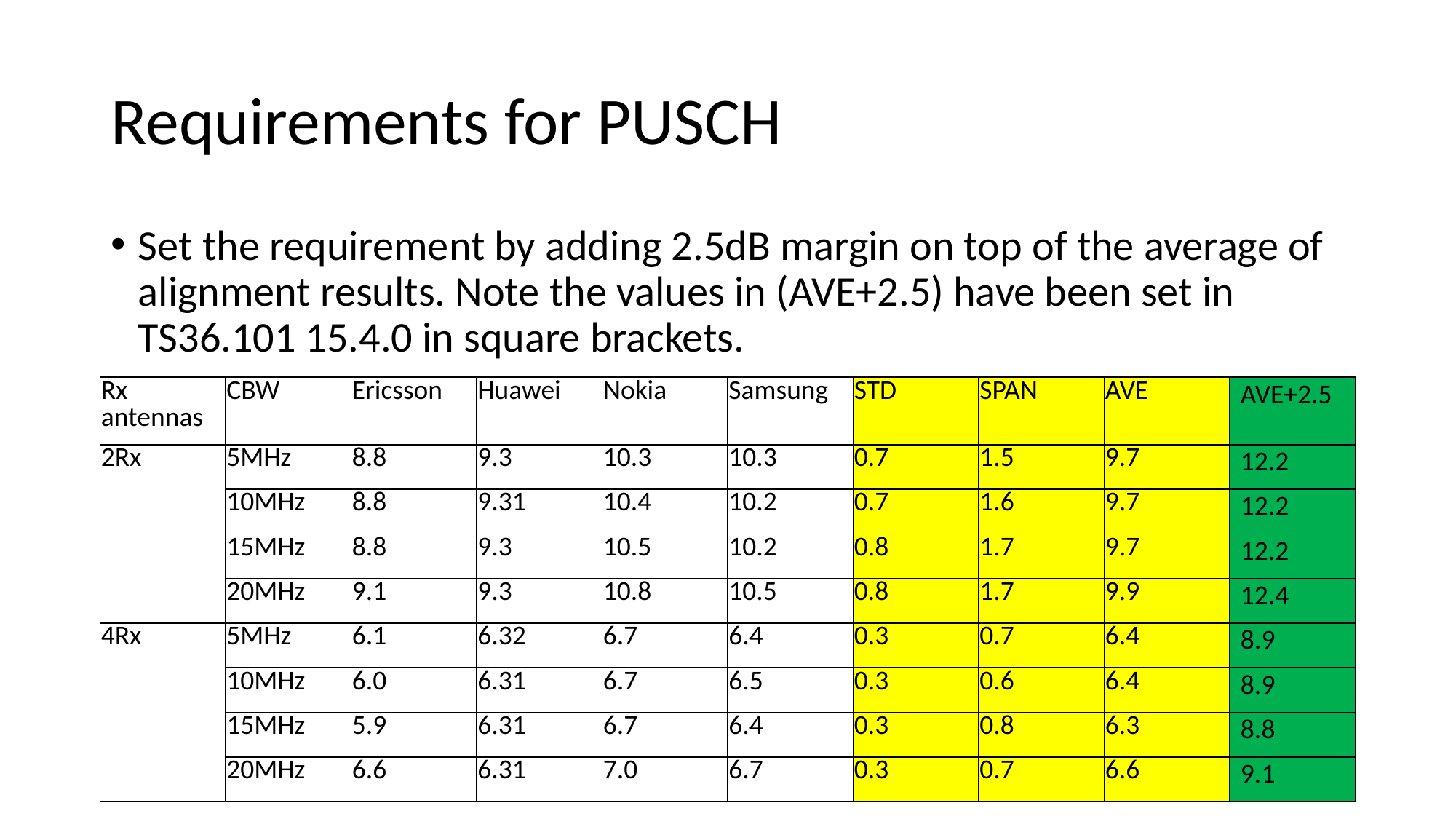

# Requirements for PUSCH
Set the requirement by adding 2.5dB margin on top of the average of alignment results. Note the values in (AVE+2.5) have been set in TS36.101 15.4.0 in square brackets.
| Rx antennas | CBW | Ericsson | Huawei | Nokia | Samsung | STD | SPAN | AVE | AVE+2.5 |
| --- | --- | --- | --- | --- | --- | --- | --- | --- | --- |
| 2Rx | 5MHz | 8.8 | 9.3 | 10.3 | 10.3 | 0.7 | 1.5 | 9.7 | 12.2 |
|  | 10MHz | 8.8 | 9.31 | 10.4 | 10.2 | 0.7 | 1.6 | 9.7 | 12.2 |
|  | 15MHz | 8.8 | 9.3 | 10.5 | 10.2 | 0.8 | 1.7 | 9.7 | 12.2 |
|  | 20MHz | 9.1 | 9.3 | 10.8 | 10.5 | 0.8 | 1.7 | 9.9 | 12.4 |
| 4Rx | 5MHz | 6.1 | 6.32 | 6.7 | 6.4 | 0.3 | 0.7 | 6.4 | 8.9 |
|  | 10MHz | 6.0 | 6.31 | 6.7 | 6.5 | 0.3 | 0.6 | 6.4 | 8.9 |
|  | 15MHz | 5.9 | 6.31 | 6.7 | 6.4 | 0.3 | 0.8 | 6.3 | 8.8 |
|  | 20MHz | 6.6 | 6.31 | 7.0 | 6.7 | 0.3 | 0.7 | 6.6 | 9.1 |